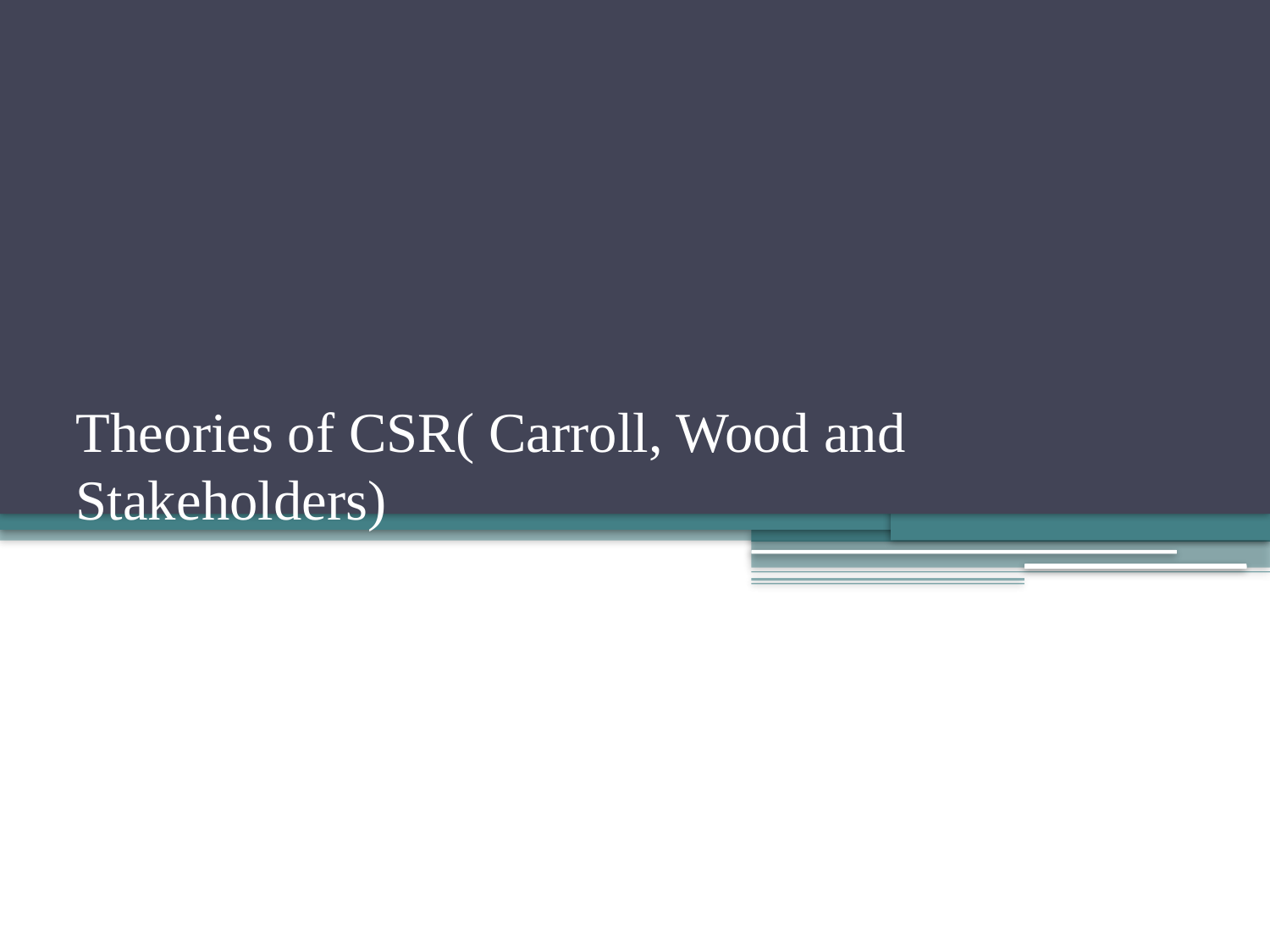

# Theories of CSR( Carroll, Wood and Stakeholders)